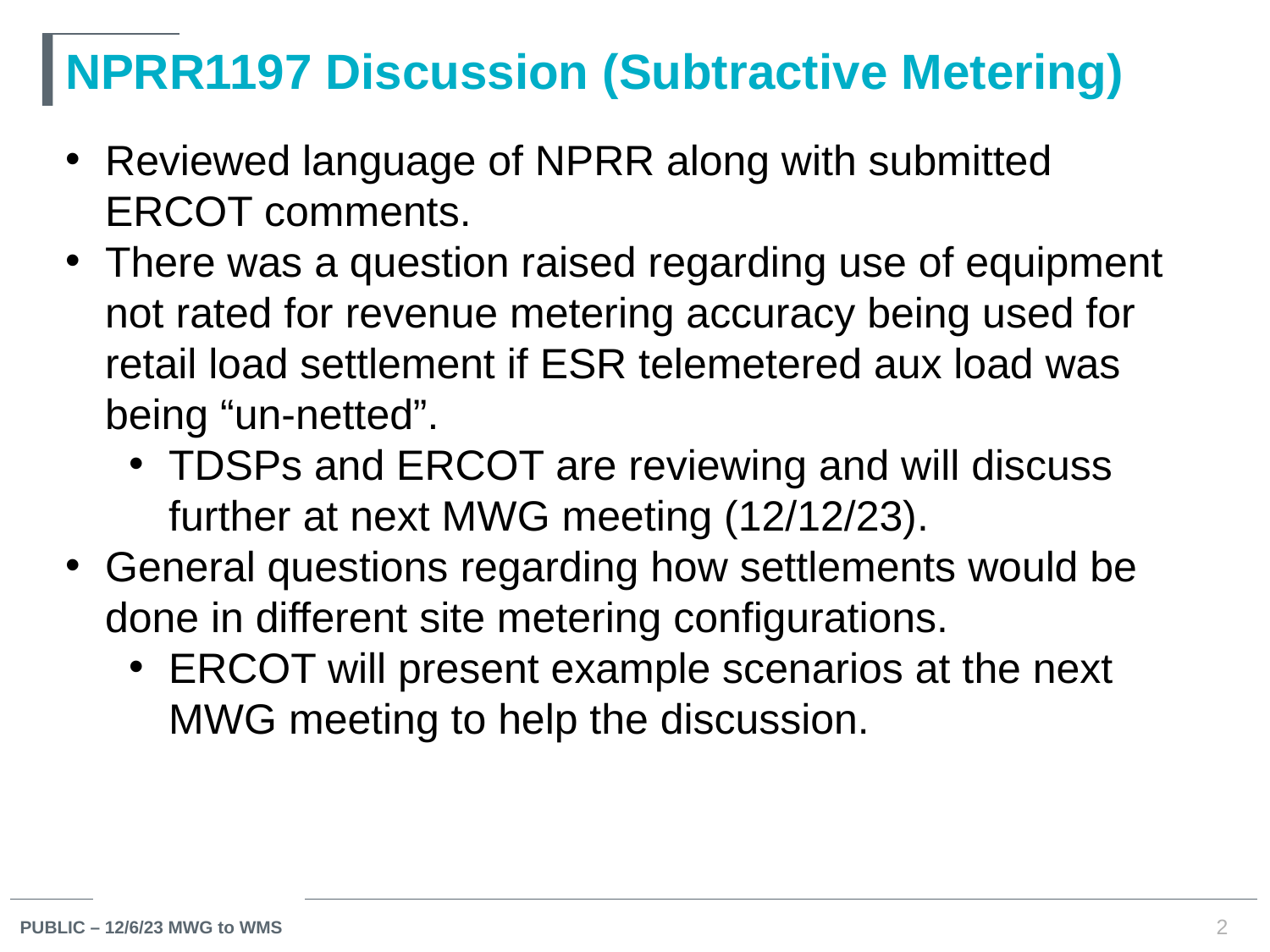

# NPRR1197 Discussion (Subtractive Metering)
Reviewed language of NPRR along with submitted ERCOT comments.
There was a question raised regarding use of equipment not rated for revenue metering accuracy being used for retail load settlement if ESR telemetered aux load was being “un-netted”.
TDSPs and ERCOT are reviewing and will discuss further at next MWG meeting (12/12/23).
General questions regarding how settlements would be done in different site metering configurations.
ERCOT will present example scenarios at the next MWG meeting to help the discussion.

2